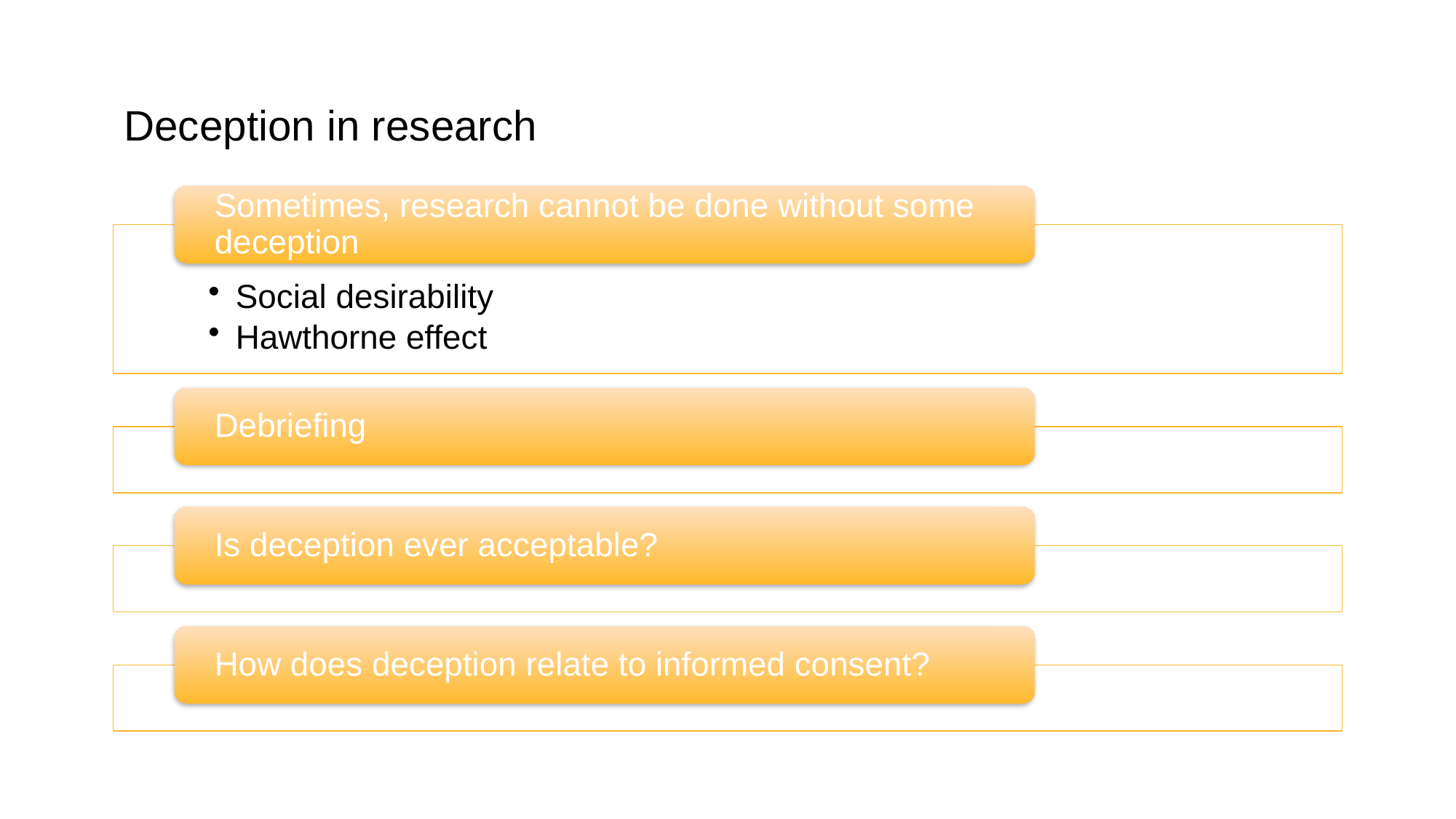

# Deception in research
Social desirability
Hawthorne effect
Sometimes, research cannot be done without some deception
Debriefing
Is deception ever acceptable?
How does deception relate to informed consent?